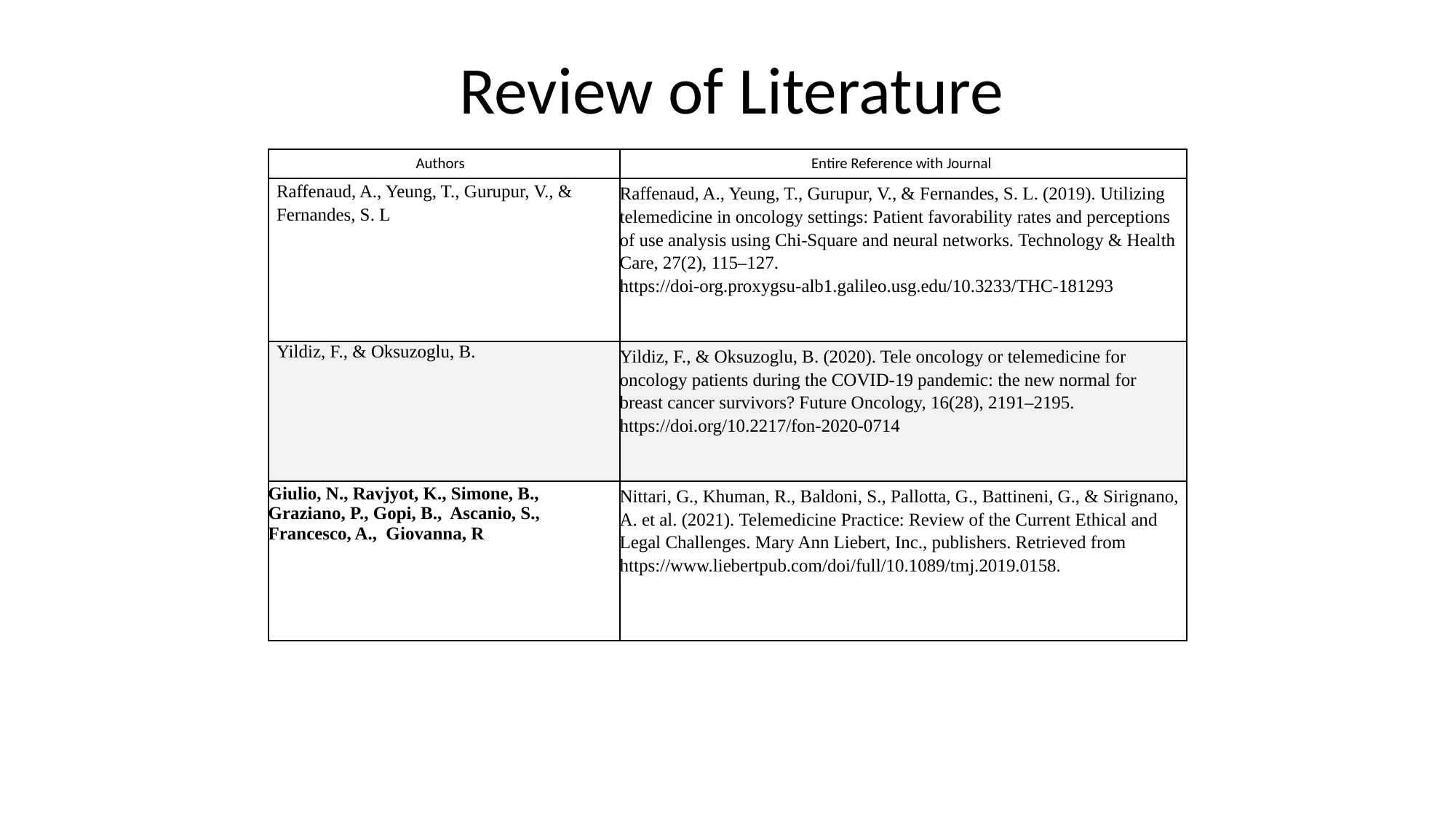

# Review of Literature
| Authors | Entire Reference with Journal |
| --- | --- |
| Raffenaud, A., Yeung, T., Gurupur, V., & Fernandes, S. L | Raffenaud, A., Yeung, T., Gurupur, V., & Fernandes, S. L. (2019). Utilizing telemedicine in oncology settings: Patient favorability rates and perceptions of use analysis using Chi-Square and neural networks. Technology & Health Care, 27(2), 115–127. https://doi-org.proxygsu-alb1.galileo.usg.edu/10.3233/THC-181293 |
| Yildiz, F., & Oksuzoglu, B. | Yildiz, F., & Oksuzoglu, B. (2020). Tele oncology or telemedicine for oncology patients during the COVID-19 pandemic: the new normal for breast cancer survivors? Future Oncology, 16(28), 2191–2195. https://doi.org/10.2217/fon-2020-0714 |
| Giulio, N., Ravjyot, K., Simone, B., Graziano, P., Gopi, B., Ascanio, S.,  Francesco, A., Giovanna, R | Nittari, G., Khuman, R., Baldoni, S., Pallotta, G., Battineni, G., & Sirignano, A. et al. (2021). Telemedicine Practice: Review of the Current Ethical and Legal Challenges. Mary Ann Liebert, Inc., publishers. Retrieved from https://www.liebertpub.com/doi/full/10.1089/tmj.2019.0158. |